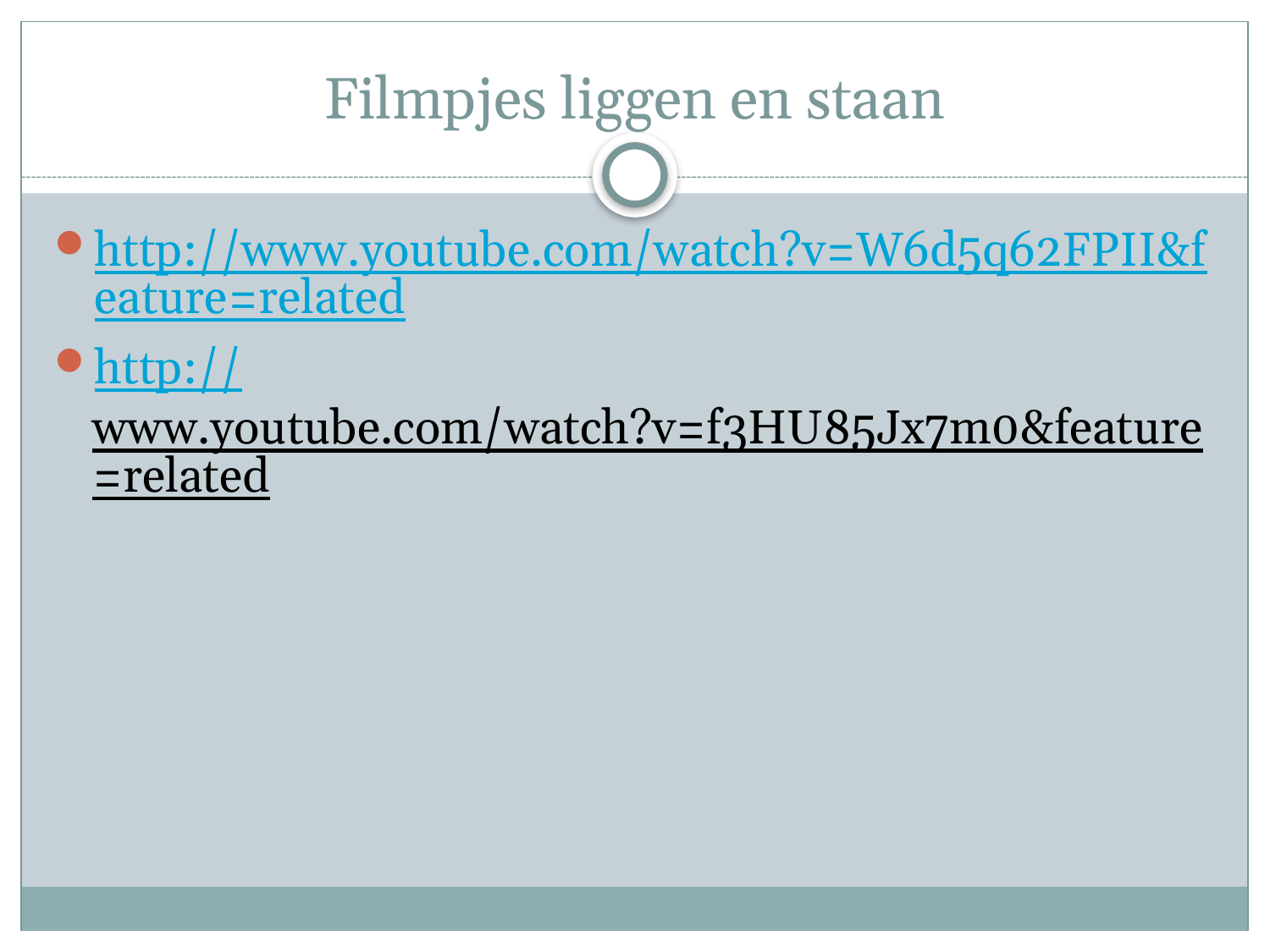

# Filmpjes liggen en staan
http://www.youtube.com/watch?v=W6d5q62FPII&feature=related
http://www.youtube.com/watch?v=f3HU85Jx7m0&feature=related